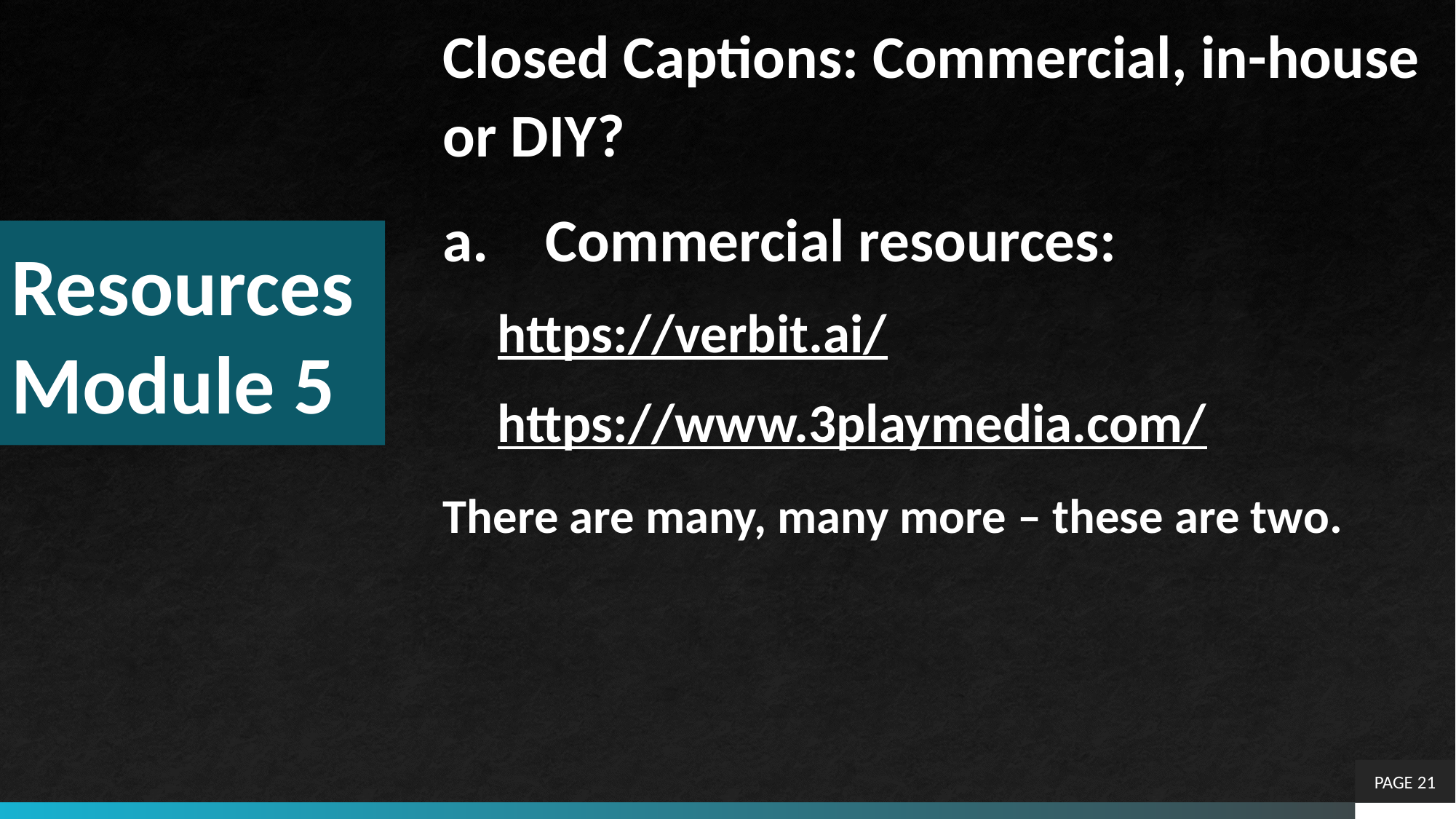

Closed Captions: Commercial, in-house or DIY?
 Commercial resources:
https://verbit.ai/
https://www.3playmedia.com/
There are many, many more – these are two.

# Resources Module 5
PAGE 21